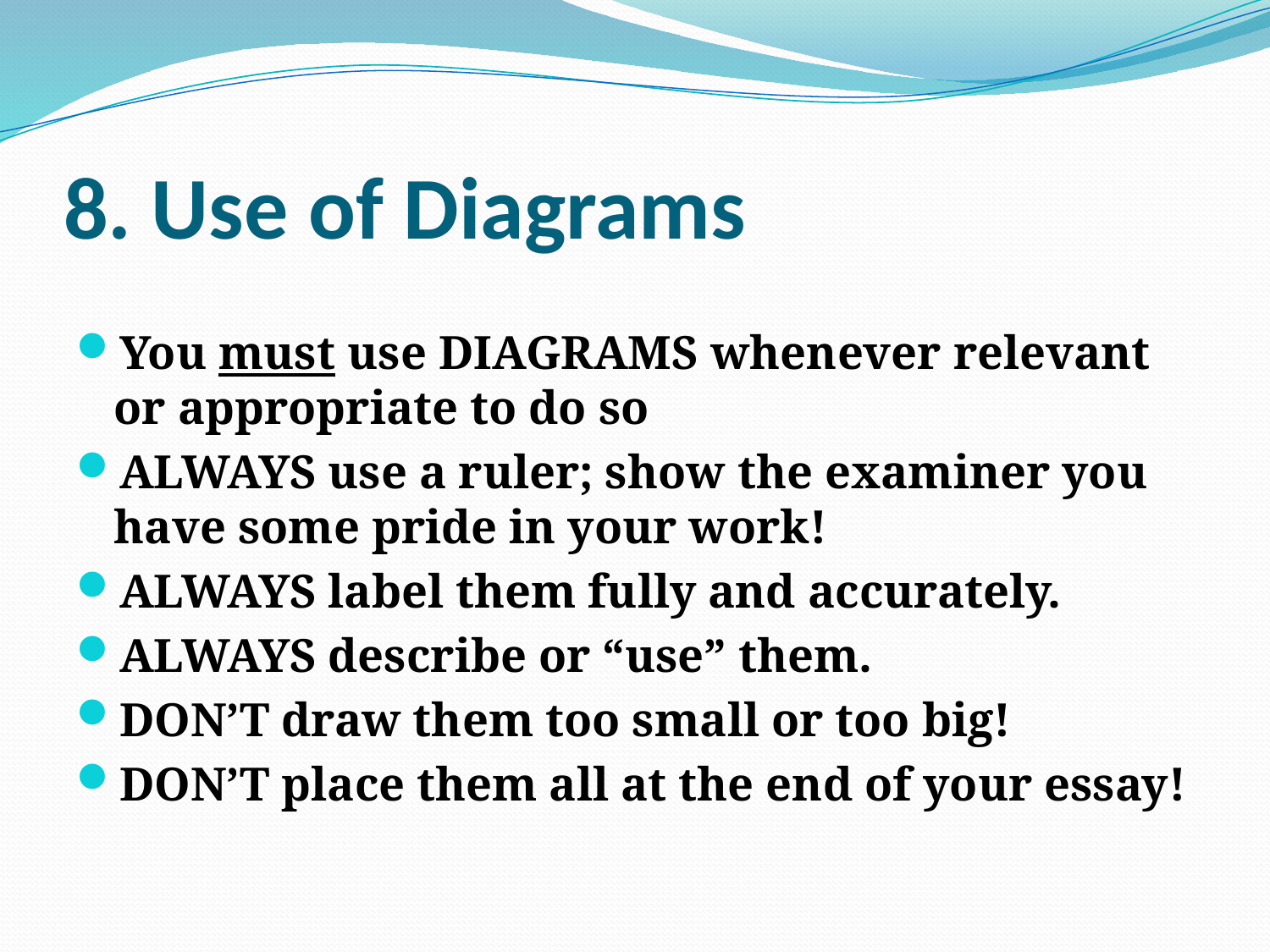

# 8. Use of Diagrams
You must use DIAGRAMS whenever relevant or appropriate to do so
ALWAYS use a ruler; show the examiner you have some pride in your work!
ALWAYS label them fully and accurately.
ALWAYS describe or “use” them.
DON’T draw them too small or too big!
DON’T place them all at the end of your essay!